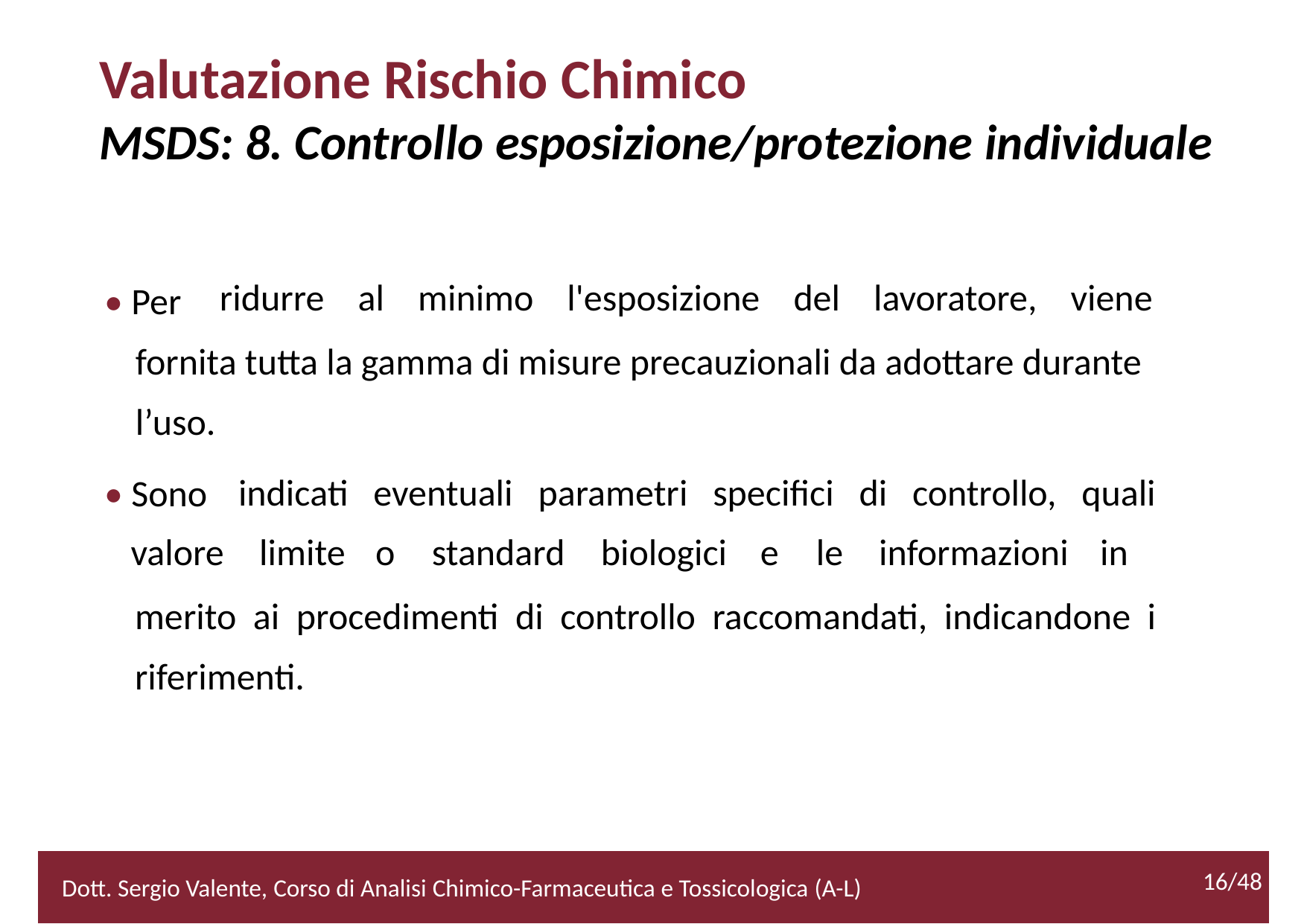

Valutazione Rischio Chimico
MSDS: 8. Controllo esposizione/protezione individuale
• Per
ridurre    al    minimo    l'esposizione    del    lavoratore,    viene
fornita tutta la gamma di misure precauzionali da adottare durante

l’uso.
• Sono
indicati   eventuali   parametri   specifici   di   controllo,   quali
valore
limite
o
standard
biologici
e
le
informazioni
in
merito  ai  procedimenti  di  controllo  raccomandati,  indicandone  i

riferimenti.

16/48
2/52
Dott. Sergio Valente, Corso di Analisi Chimico-Farmaceutica e Tossicologica (A-L)